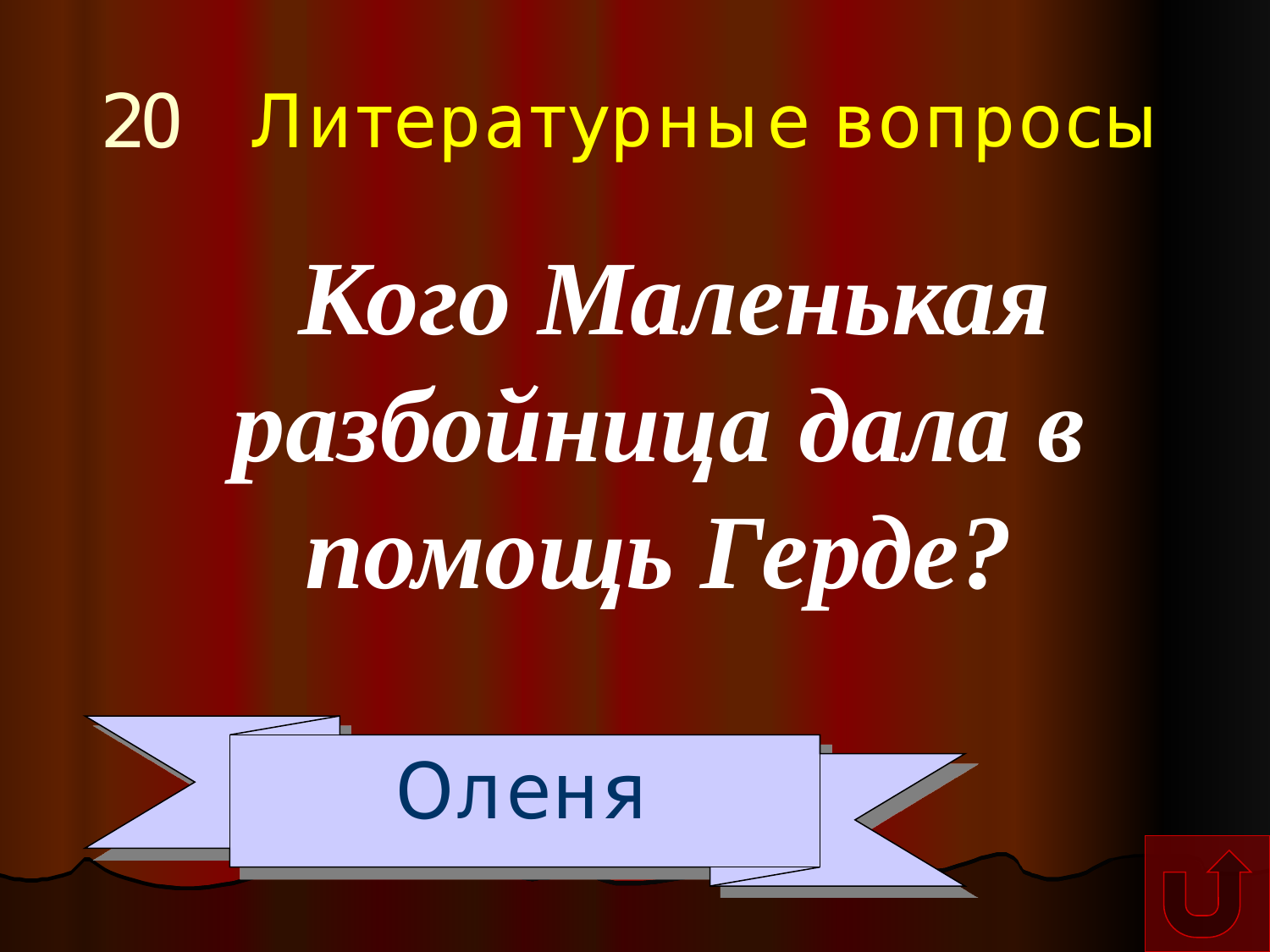

# 20   Литературные вопросы
   Кого Маленькая разбойница дала в помощь Герде?
Оленя